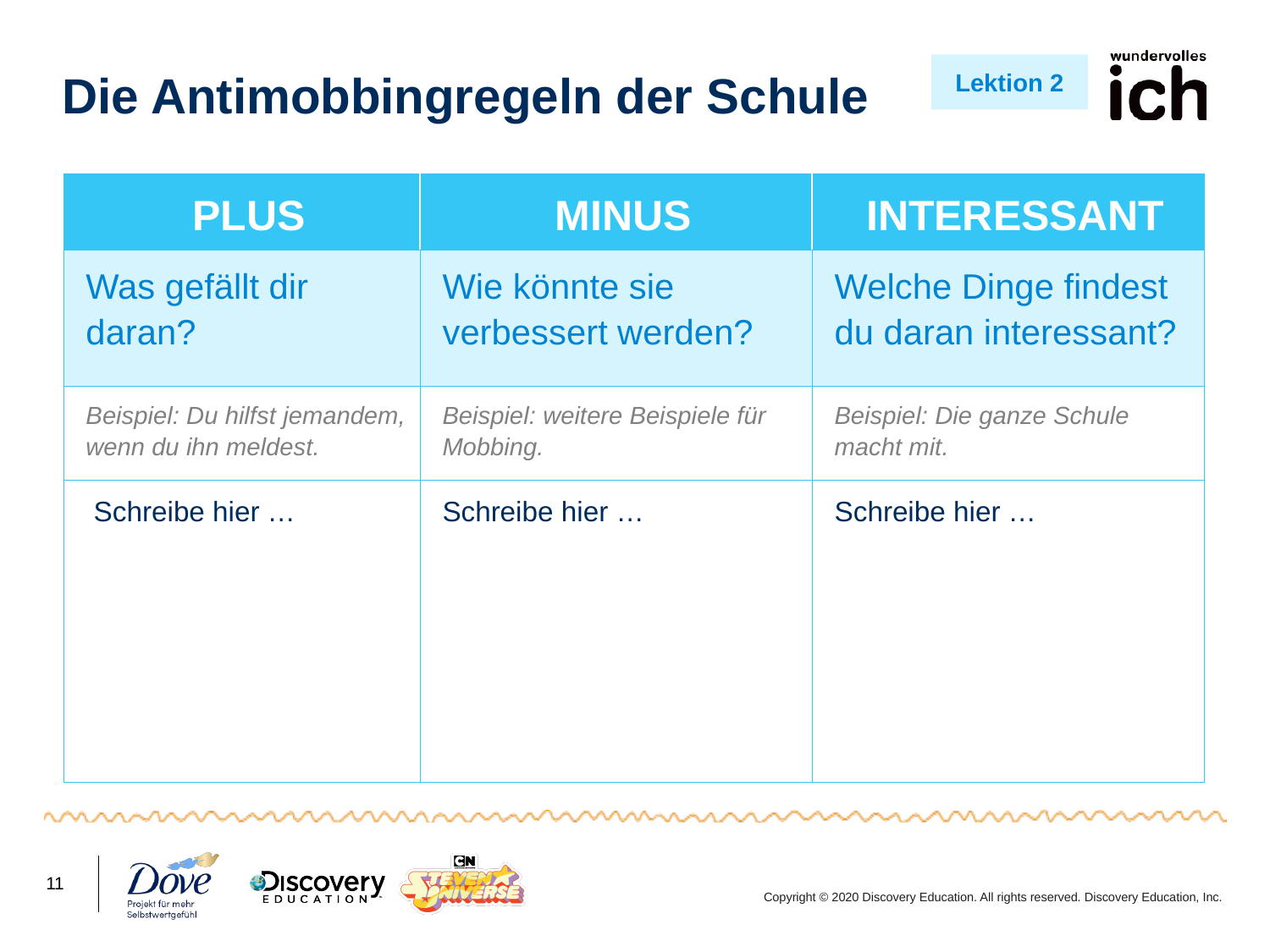

# Die Antimobbingregeln der Schule
Lektion 2
| PLUS | MINUS | INTERESSANT |
| --- | --- | --- |
| Was gefällt dir daran? | Wie könnte sie verbessert werden? | Welche Dinge findest du daran interessant? |
| Beispiel: Du hilfst jemandem, wenn du ihn meldest. | Beispiel: weitere Beispiele für Mobbing. | Beispiel: Die ganze Schule macht mit. |
| Schreibe hier … | Schreibe hier … | Schreibe hier … |